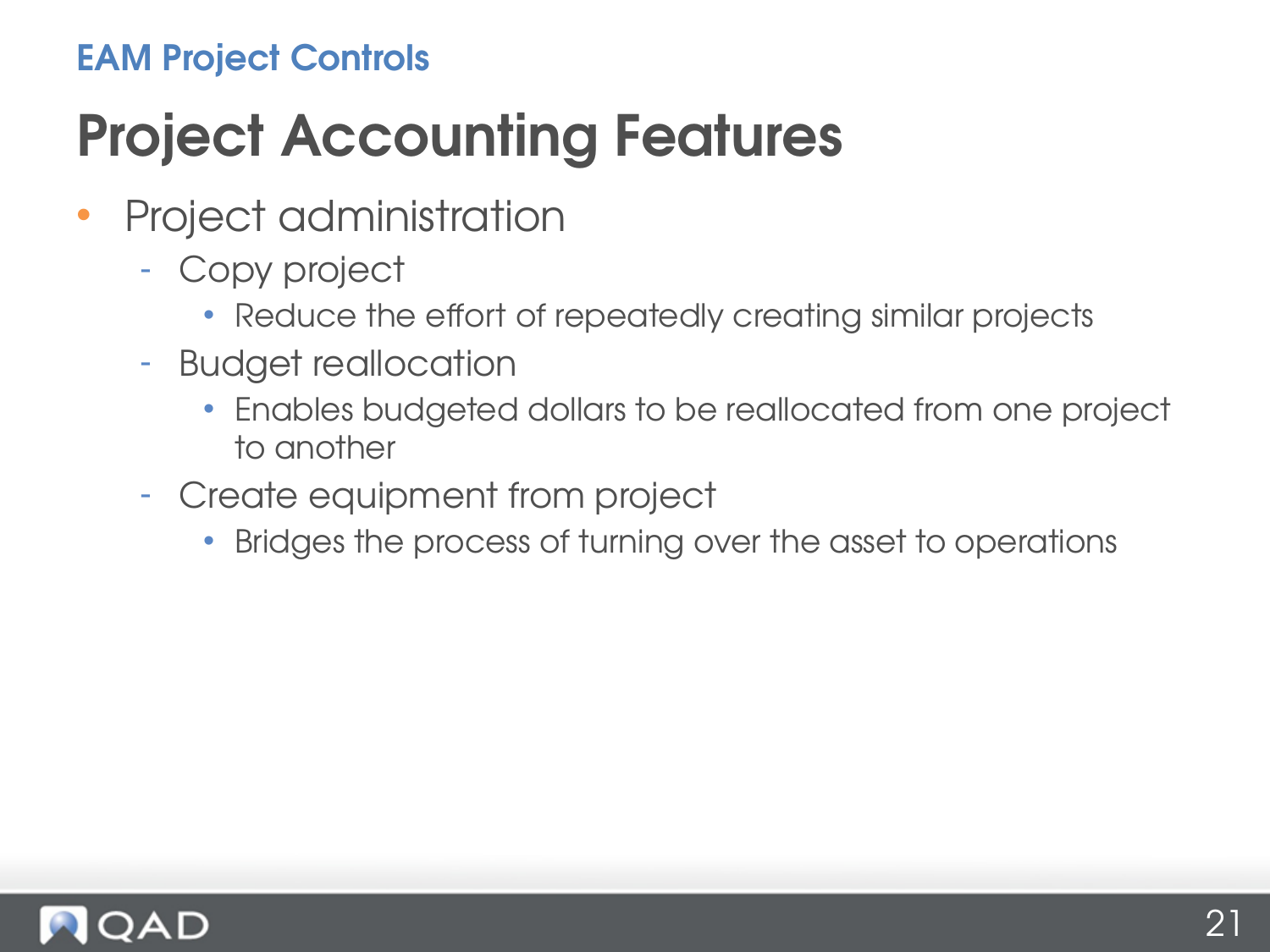

EAM Project Controls
# Project Accounting Features
Project administration
Copy project
Reduce the effort of repeatedly creating similar projects
Budget reallocation
Enables budgeted dollars to be reallocated from one project to another
Create equipment from project
Bridges the process of turning over the asset to operations
21